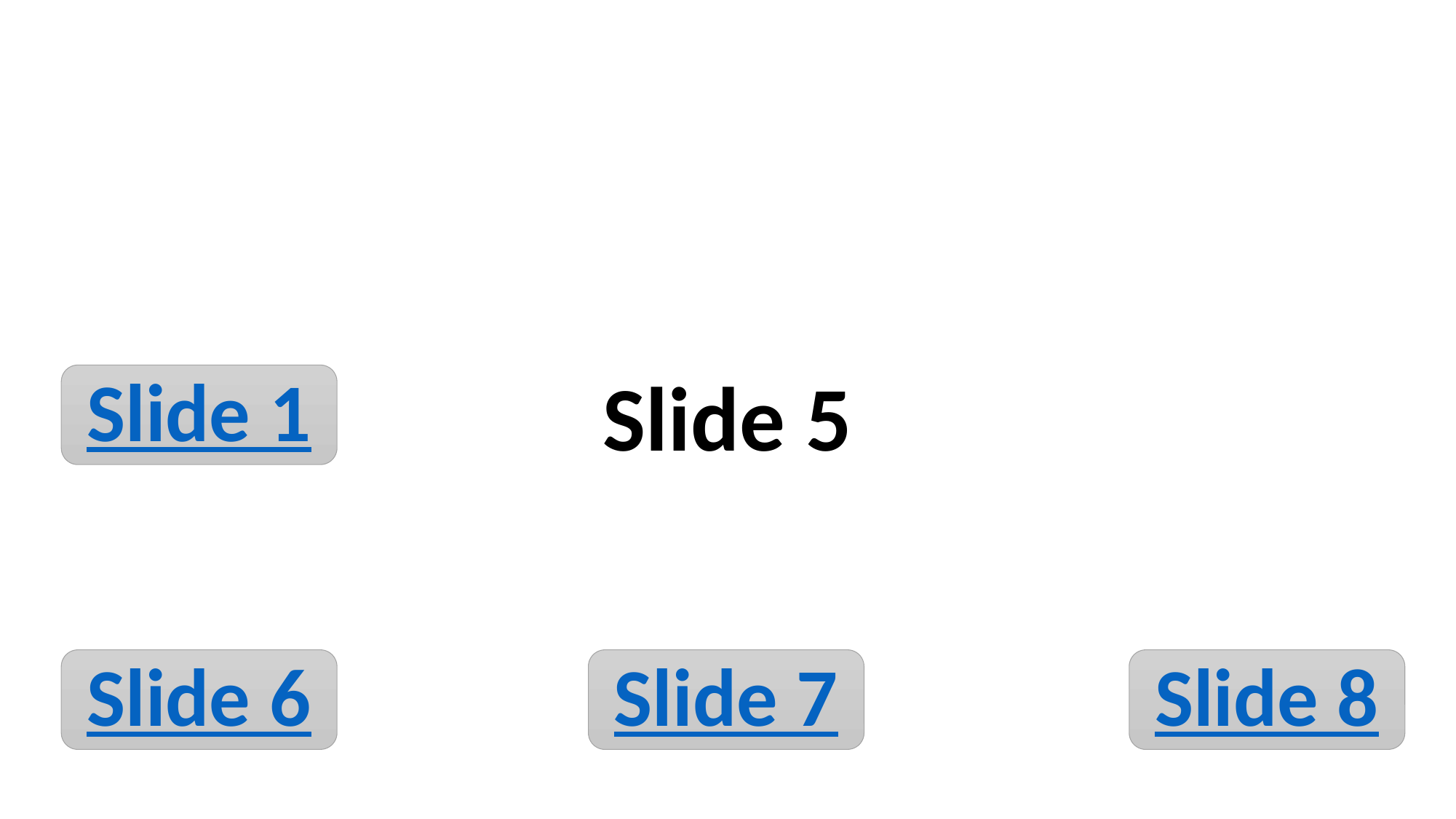

Slide 1
Slide 5

Slide 6
Slide 7
Slide 8